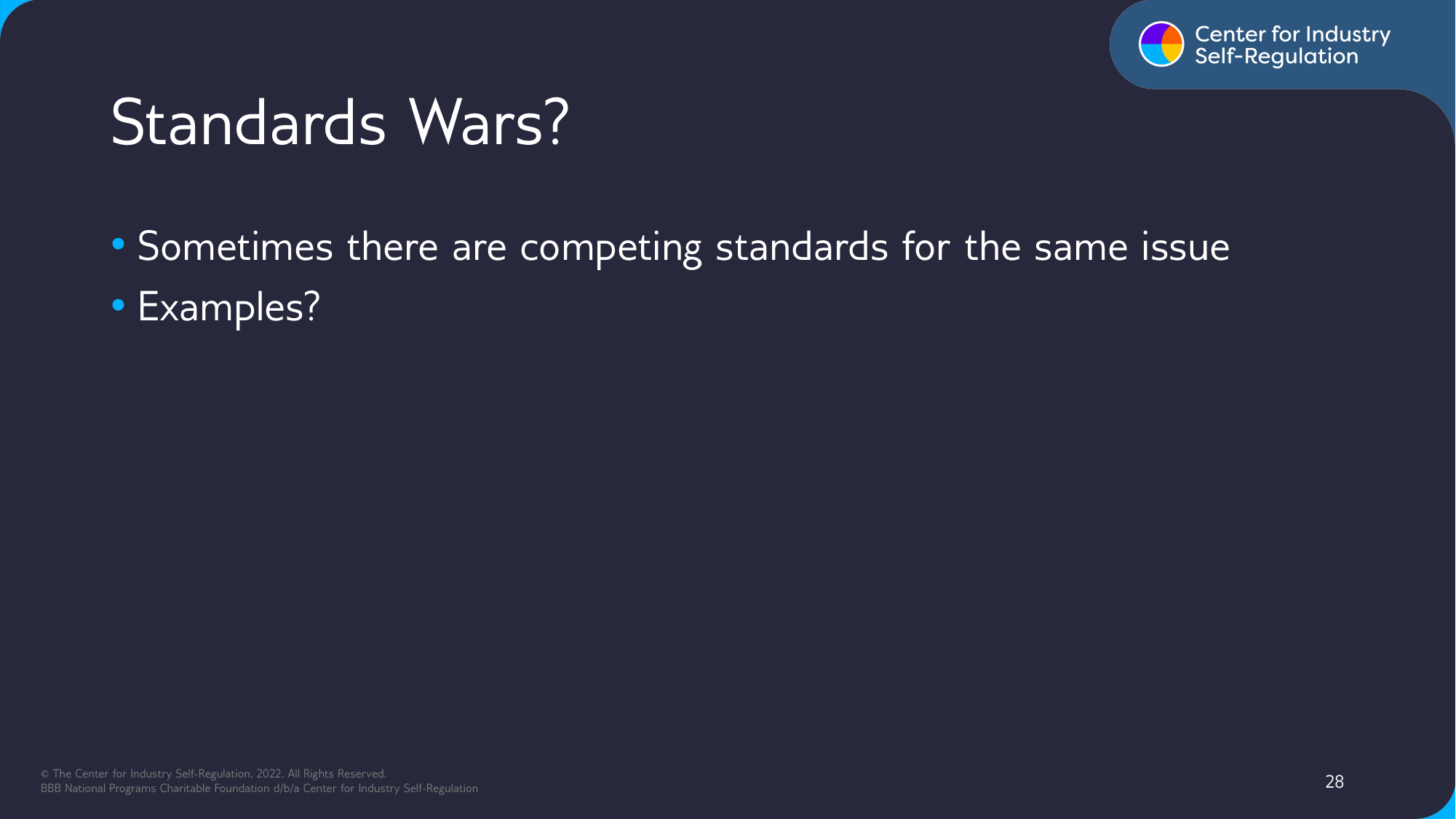

# Standards Wars?
Sometimes there are competing standards for the same issue​
Examples?​
28